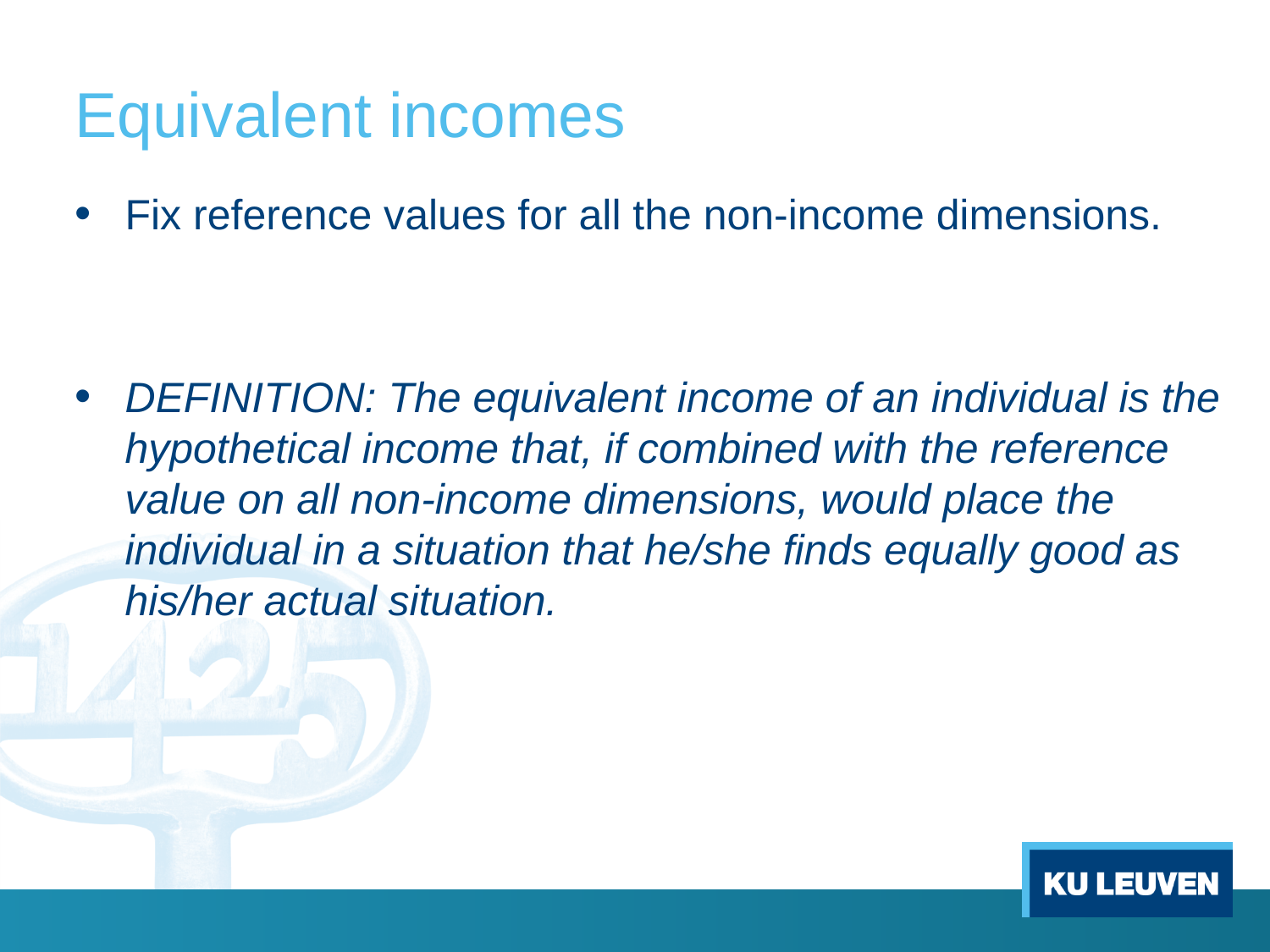

# Equivalent incomes
Fix reference values for all the non-income dimensions.

DEFINITION: The equivalent income of an individual is the hypothetical income that, if combined with the reference value on all non-income dimensions, would place the individual in a situation that he/she finds equally good as his/her actual situation.